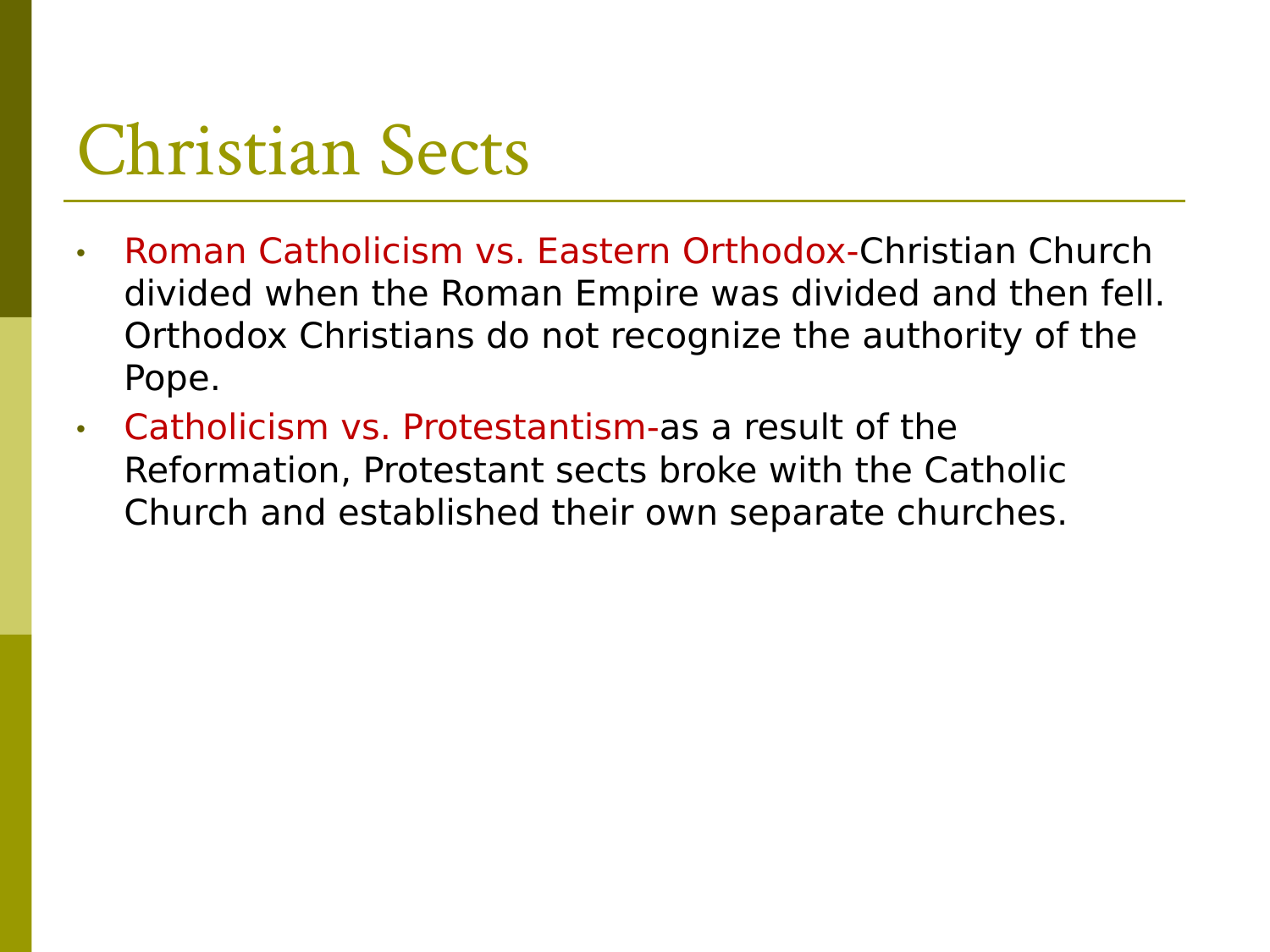

# Christian Sects
Roman Catholicism vs. Eastern Orthodox-Christian Church divided when the Roman Empire was divided and then fell. Orthodox Christians do not recognize the authority of the Pope.
Catholicism vs. Protestantism-as a result of the Reformation, Protestant sects broke with the Catholic Church and established their own separate churches.